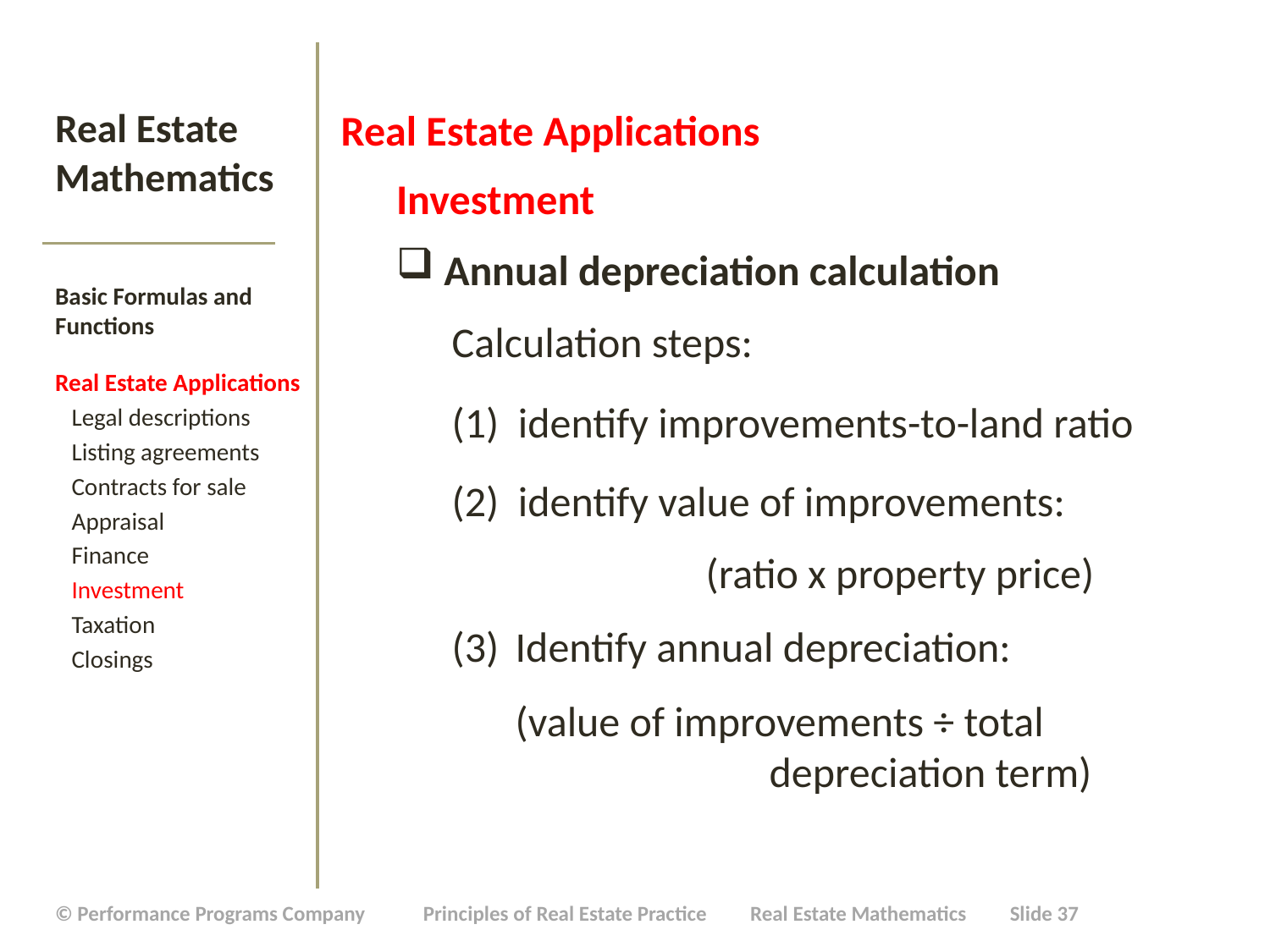

Real Estate Applications

Investment

Annual depreciation calculation
Calculation steps:
(1)  identify improvements-to-land ratio

(2)  identify value of improvements:
		(ratio x property price)
Identify annual depreciation:
(value of improvements ÷ total 			depreciation term)

# Real Estate Mathematics

Basic Formulas and Functions

Real Estate Applications
   Legal descriptions
   Listing agreements
   Contracts for sale
   Appraisal
   Finance
   Investment
   Taxation
   Closings

| © Performance Programs Company Principles of Real Estate Practice Real Estate Mathematics Slide 37 |
| --- |